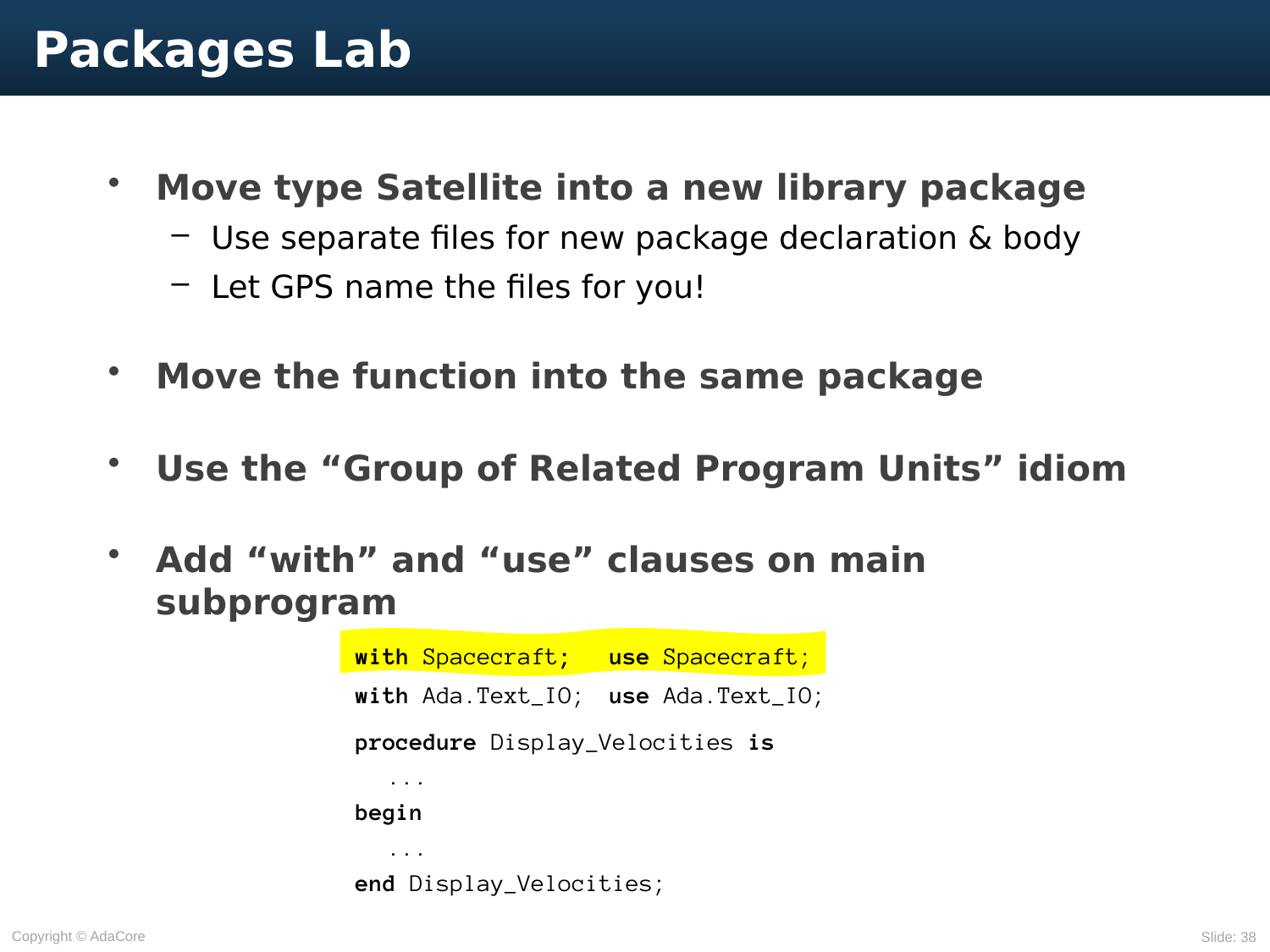

# Packages Lab
Move type Satellite into a new library package
Use separate files for new package declaration & body
Let GPS name the files for you!
Move the function into the same package
Use the “Group of Related Program Units” idiom
Add “with” and “use” clauses on main subprogram

with Spacecraft;	use Spacecraft;
with Ada.Text_IO;	use Ada.Text_IO;
procedure Display_Velocities is
	...
begin
	...
end Display_Velocities;